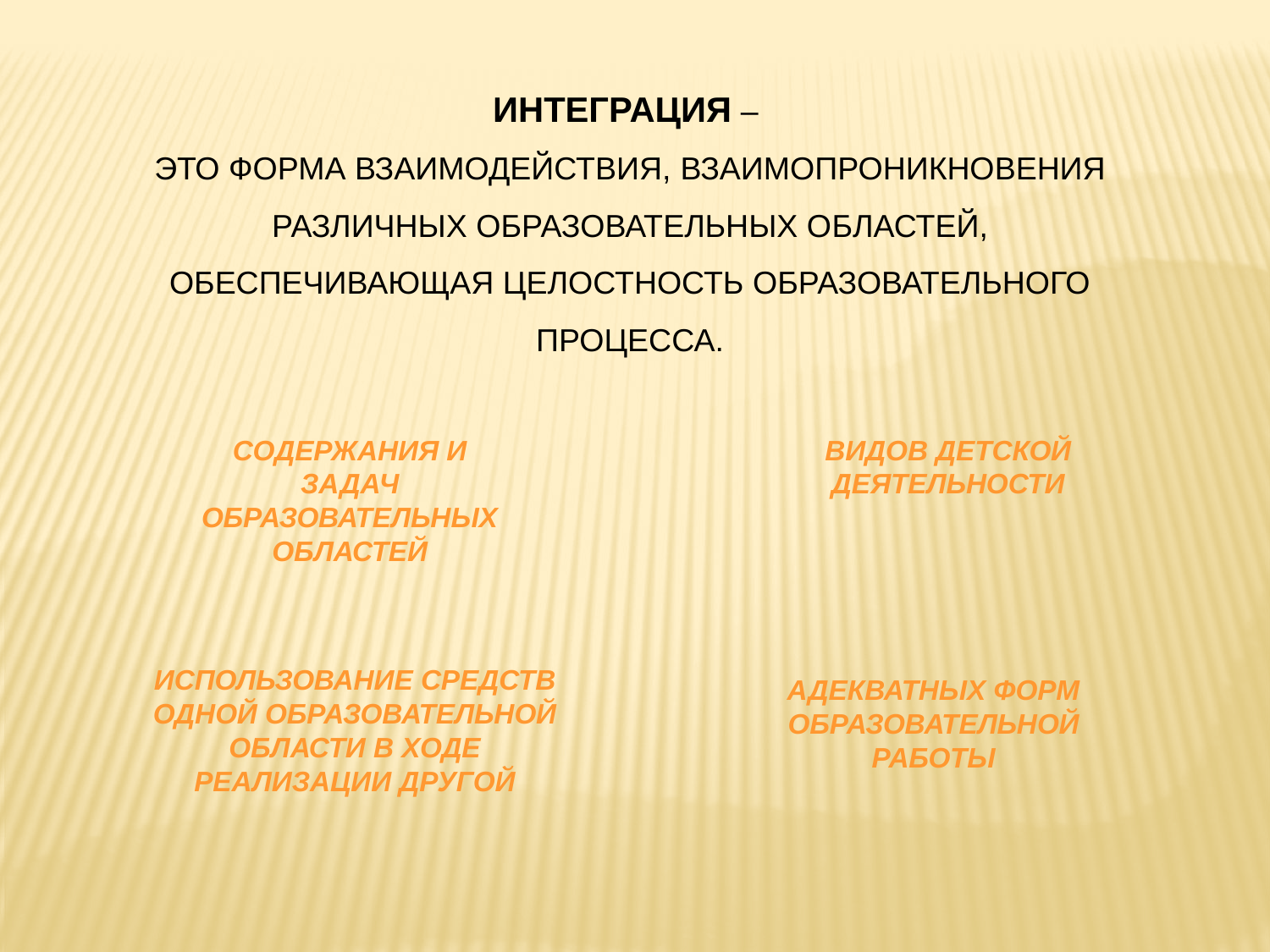

ИНТЕГРАЦИЯ –
ЭТО ФОРМА ВЗАИМОДЕЙСТВИЯ, взаимопроникновения различных ОБРАЗОВАТЕЛЬНЫХ ОБЛАСТЕЙ, ОБЕСПЕЧИВАЮЩАЯ ЦЕЛОСТНОСТЬ ОБРАЗОВАТЕЛЬНОГО ПРОЦЕССА.
СОДЕРЖАНИЯ И ЗАДАЧ ОБРАЗОВАТЕЛЬНЫХ ОБЛАСТЕЙ
ВИДОВ ДЕТСКОЙ ДЕЯТЕЛЬНОСТИ
Использование средств одной образовательной области в ходе реализации другой
АДЕКВАТНЫХ ФОРМ ОБРАЗОВАТЕЛЬНОЙ РАБОТЫ